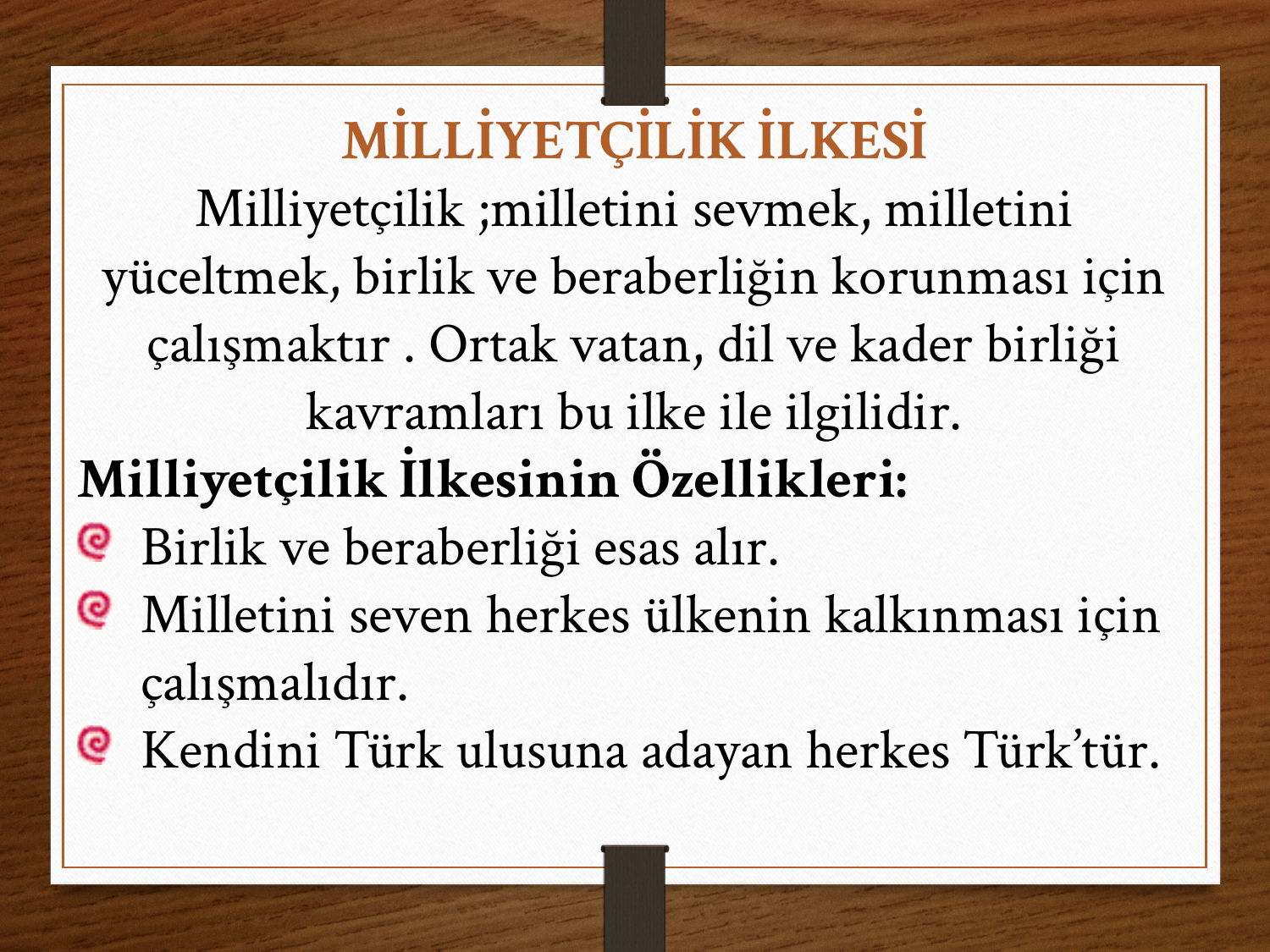

MİLLİYETÇİLİK İLKESİ
Milliyetçilik ;milletini sevmek, milletini yüceltmek, birlik ve beraberliğin korunması için çalışmaktır . Ortak vatan, dil ve kader birliği kavramları bu ilke ile ilgilidir.
Milliyetçilik İlkesinin Özellikleri:
Birlik ve beraberliği esas alır.
Milletini seven herkes ülkenin kalkınması için çalışmalıdır.
Kendini Türk ulusuna adayan herkes Türk’tür.